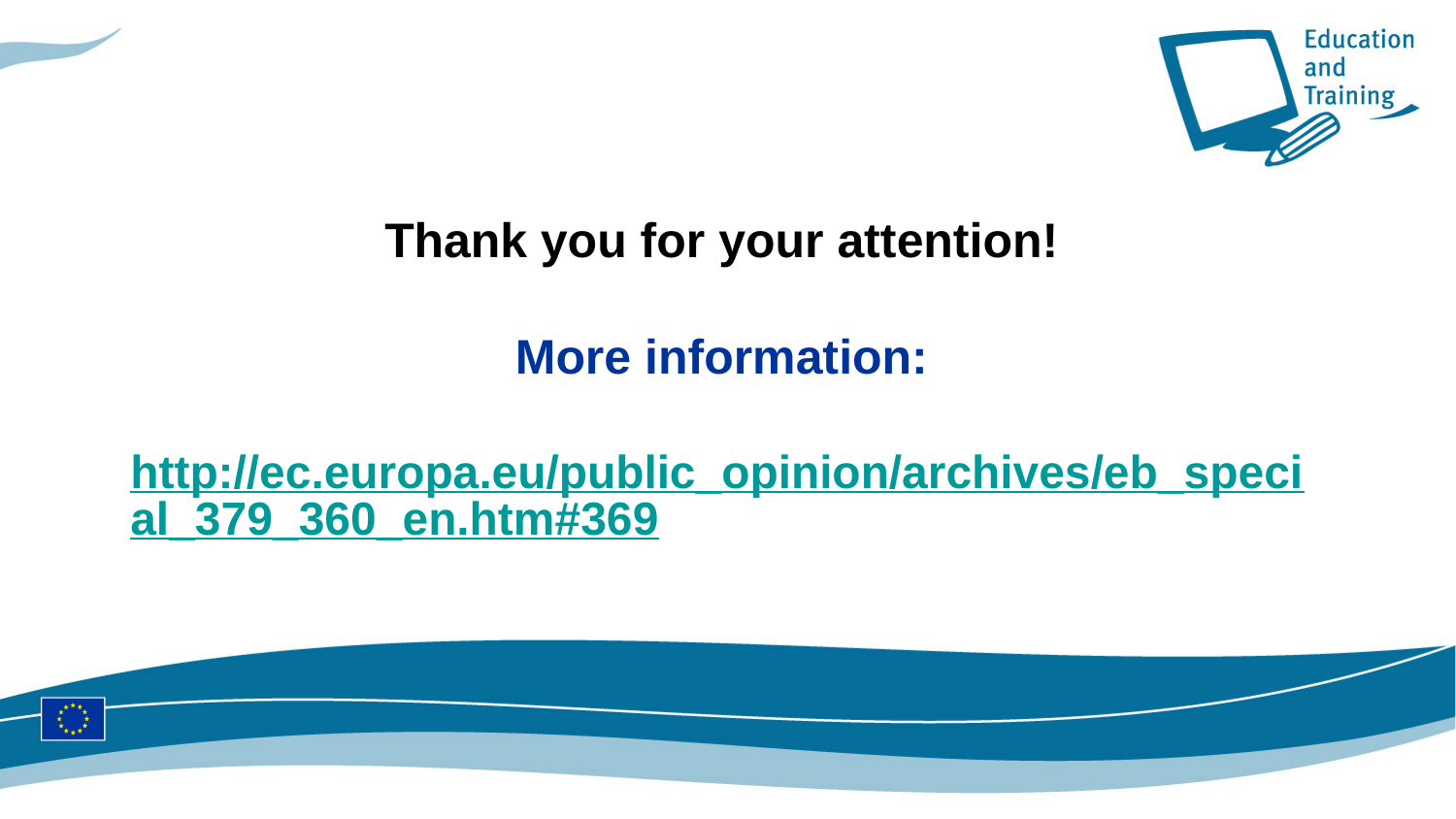

# Thank you for your attention! More information: http://ec.europa.eu/public_opinion/archives/eb_special_379_360_en.htm#369